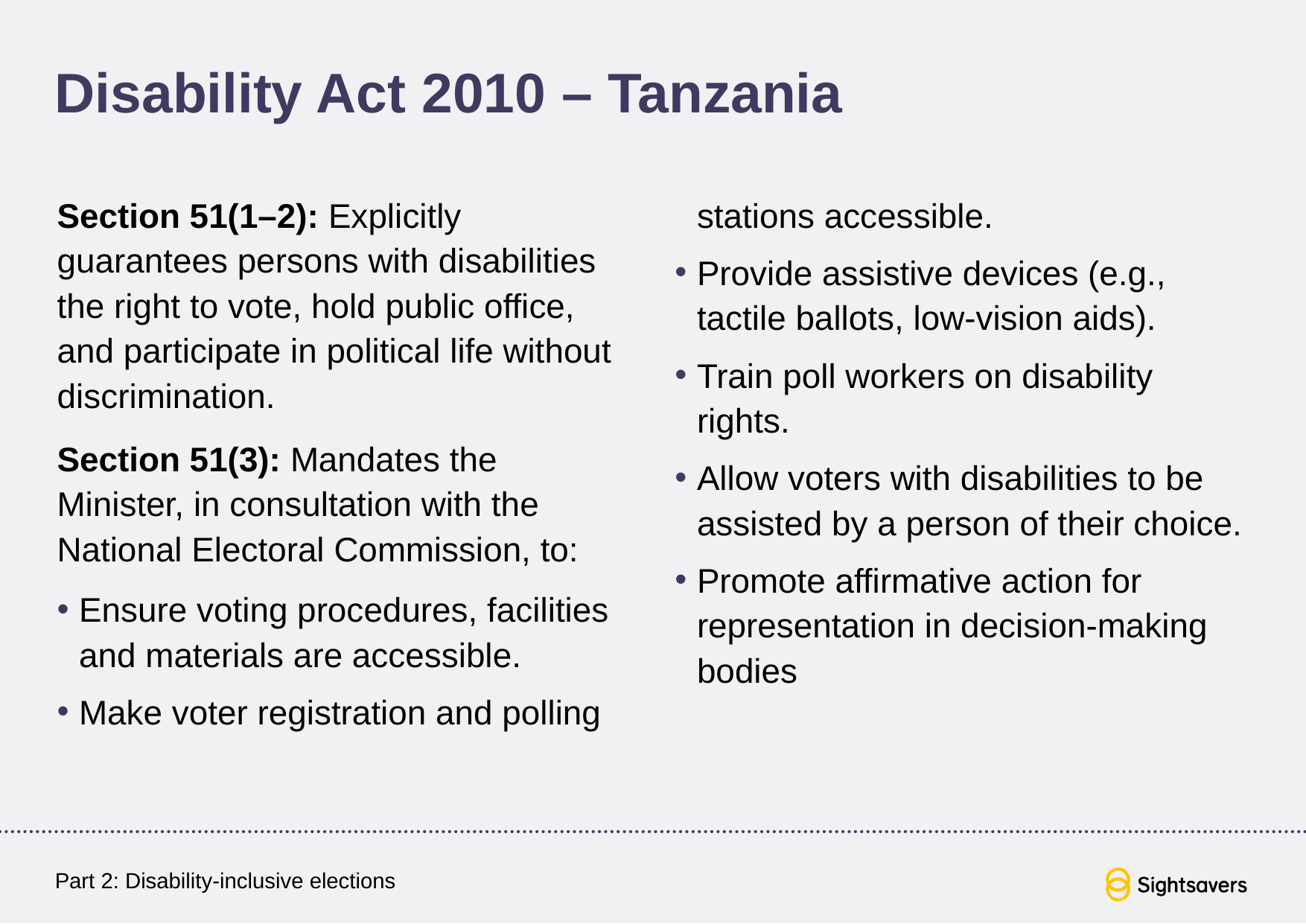

# Disability Act 2010 – Tanzania
Section 51(1–2): Explicitly guarantees persons with disabilities the right to vote, hold public office, and participate in political life without discrimination.
Section 51(3): Mandates the Minister, in consultation with the National Electoral Commission, to:
Ensure voting procedures, facilities and materials are accessible.
Make voter registration and polling stations accessible.
Provide assistive devices (e.g., tactile ballots, low-vision aids).
Train poll workers on disability rights.
Allow voters with disabilities to be assisted by a person of their choice.
Promote affirmative action for representation in decision-making bodies

Part 2: Disability-inclusive elections